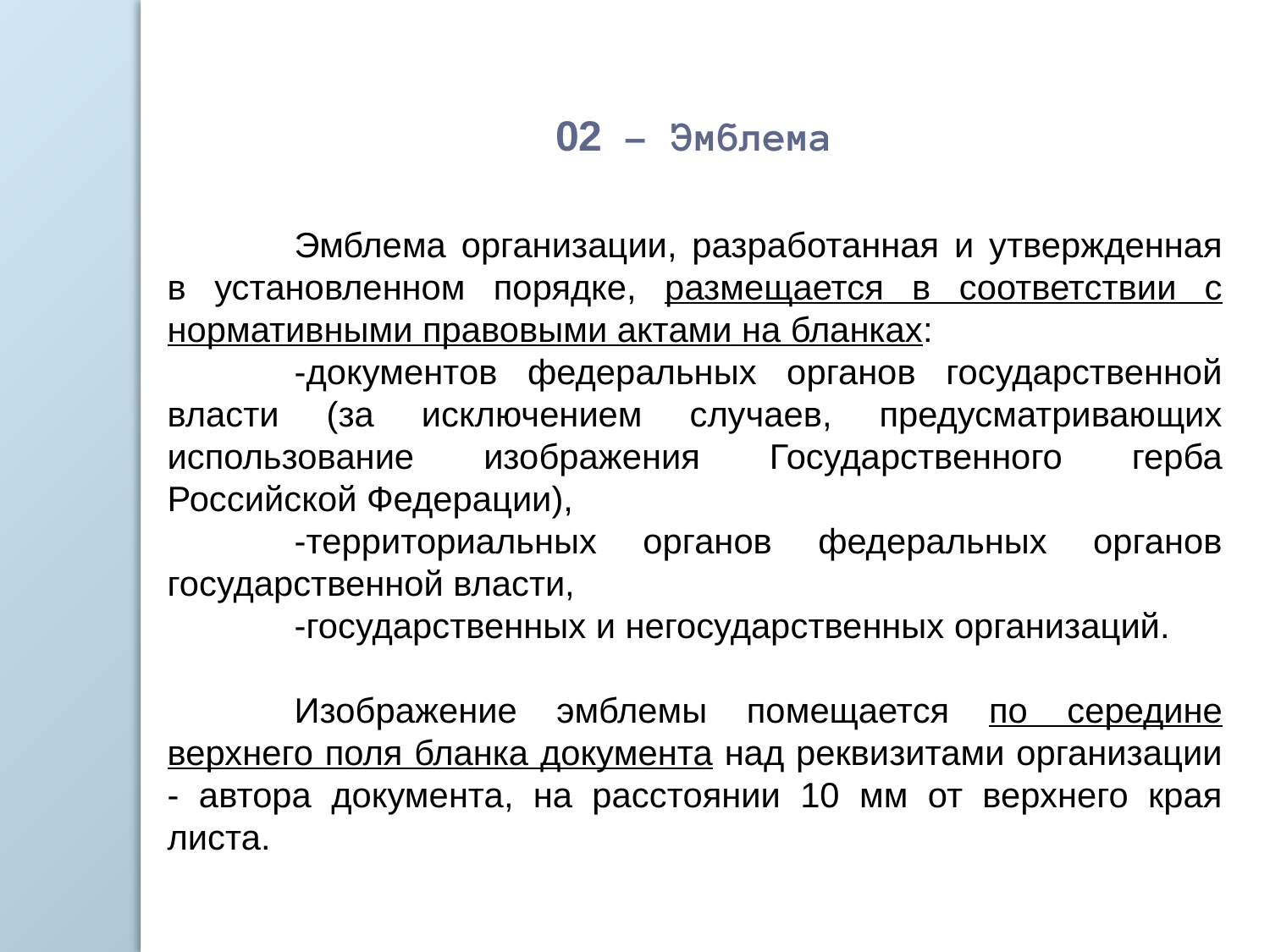

02 – Эмблема
	Эмблема организации, разработанная и утвержденная в установленном порядке, размещается в соответствии с нормативными правовыми актами на бланках:
	-документов федеральных органов государственной власти (за исключением случаев, предусматривающих использование изображения Государственного герба Российской Федерации),
	-территориальных органов федеральных органов государственной власти,
	-государственных и негосударственных организаций.

	Изображение эмблемы помещается по середине верхнего поля бланка документа над реквизитами организации - автора документа, на расстоянии 10 мм от верхнего края листа.